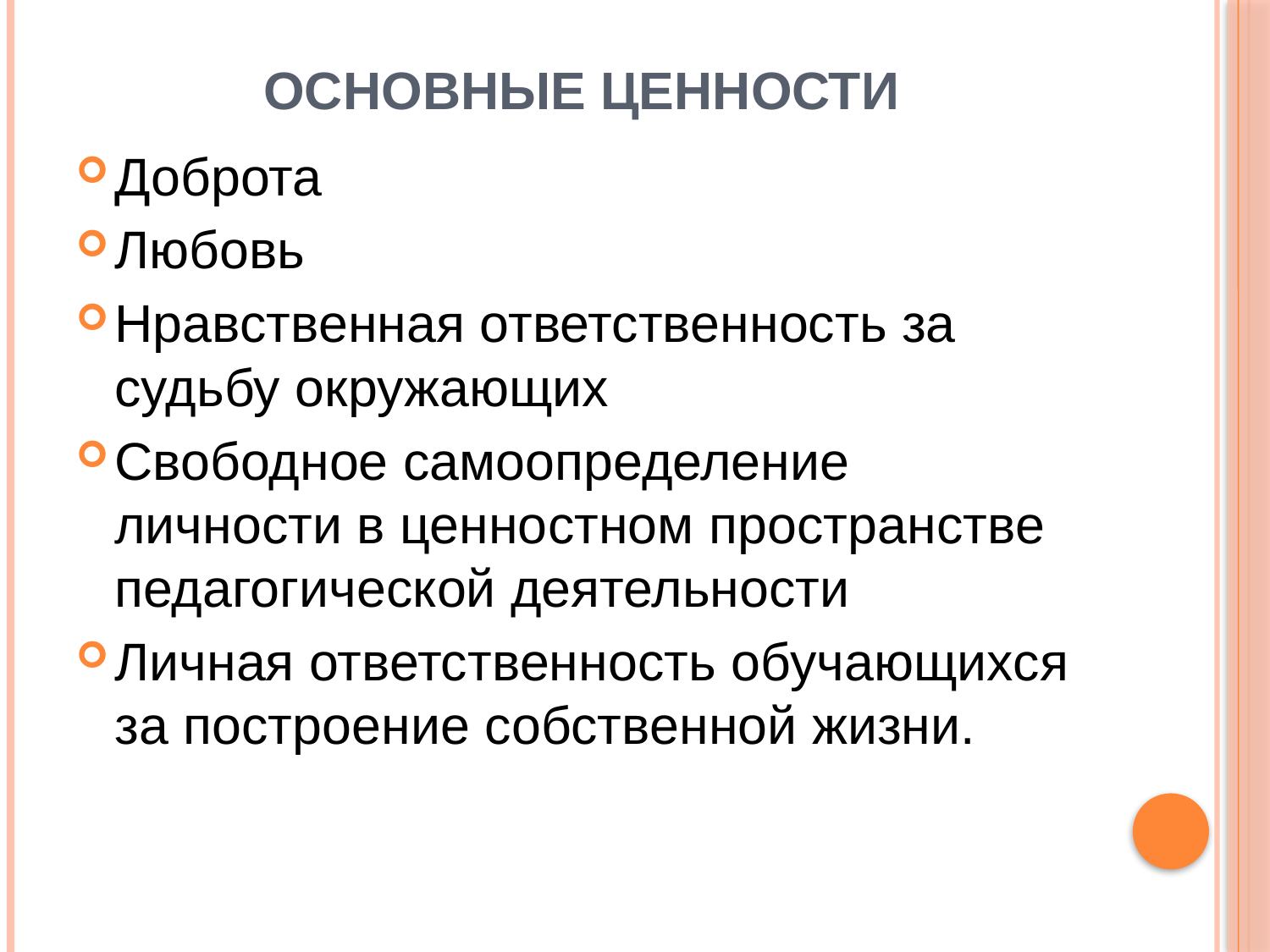

# Основные ценности
Доброта
Любовь
Нравственная ответственность за судьбу окружающих
Свободное самоопределение личности в ценностном пространстве педагогической деятельности
Личная ответственность обучающихся за построение собственной жизни.